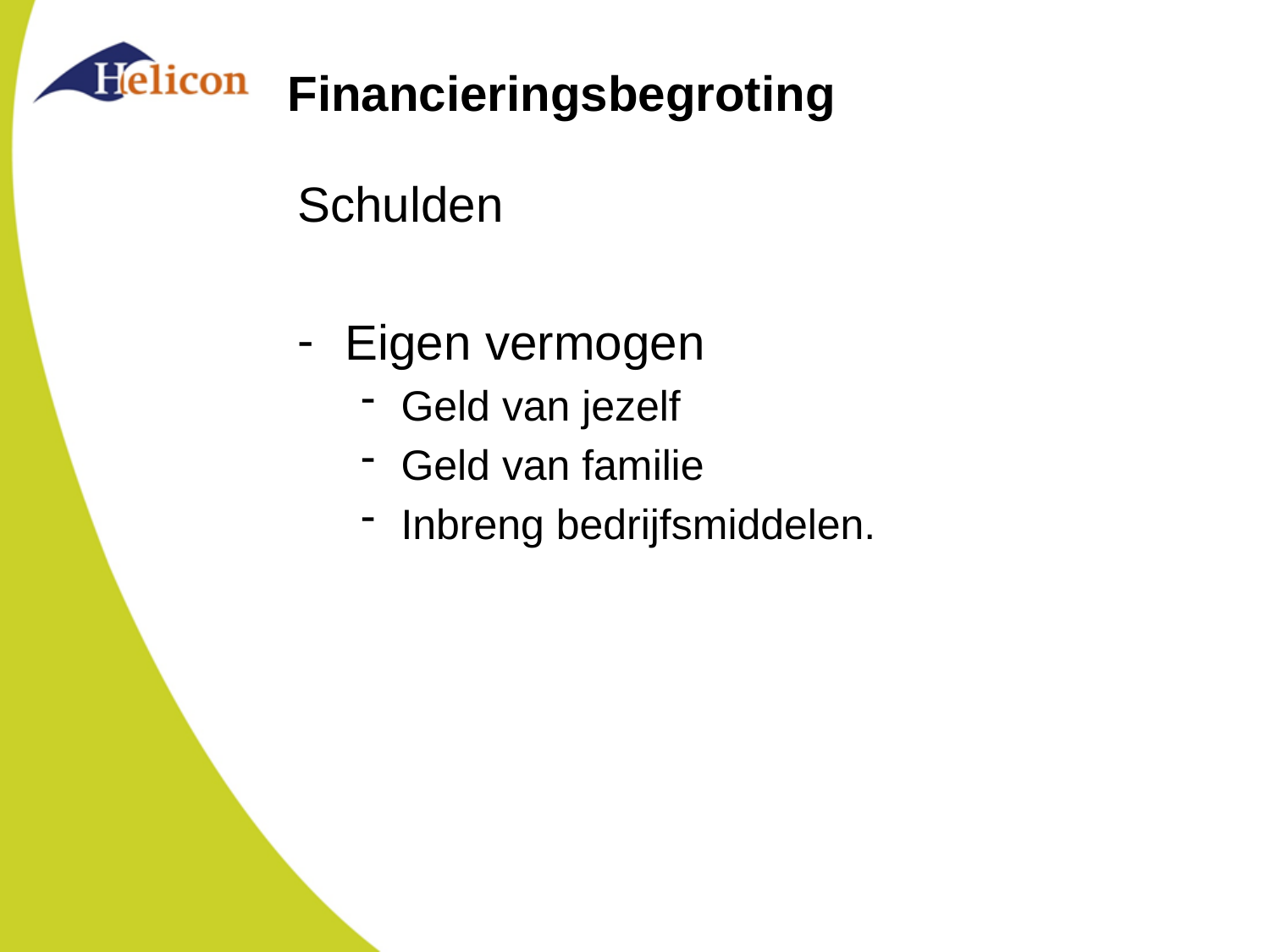

# Financieringsbegroting
Schulden

Eigen vermogen
Geld van jezelf
Geld van familie
Inbreng bedrijfsmiddelen.